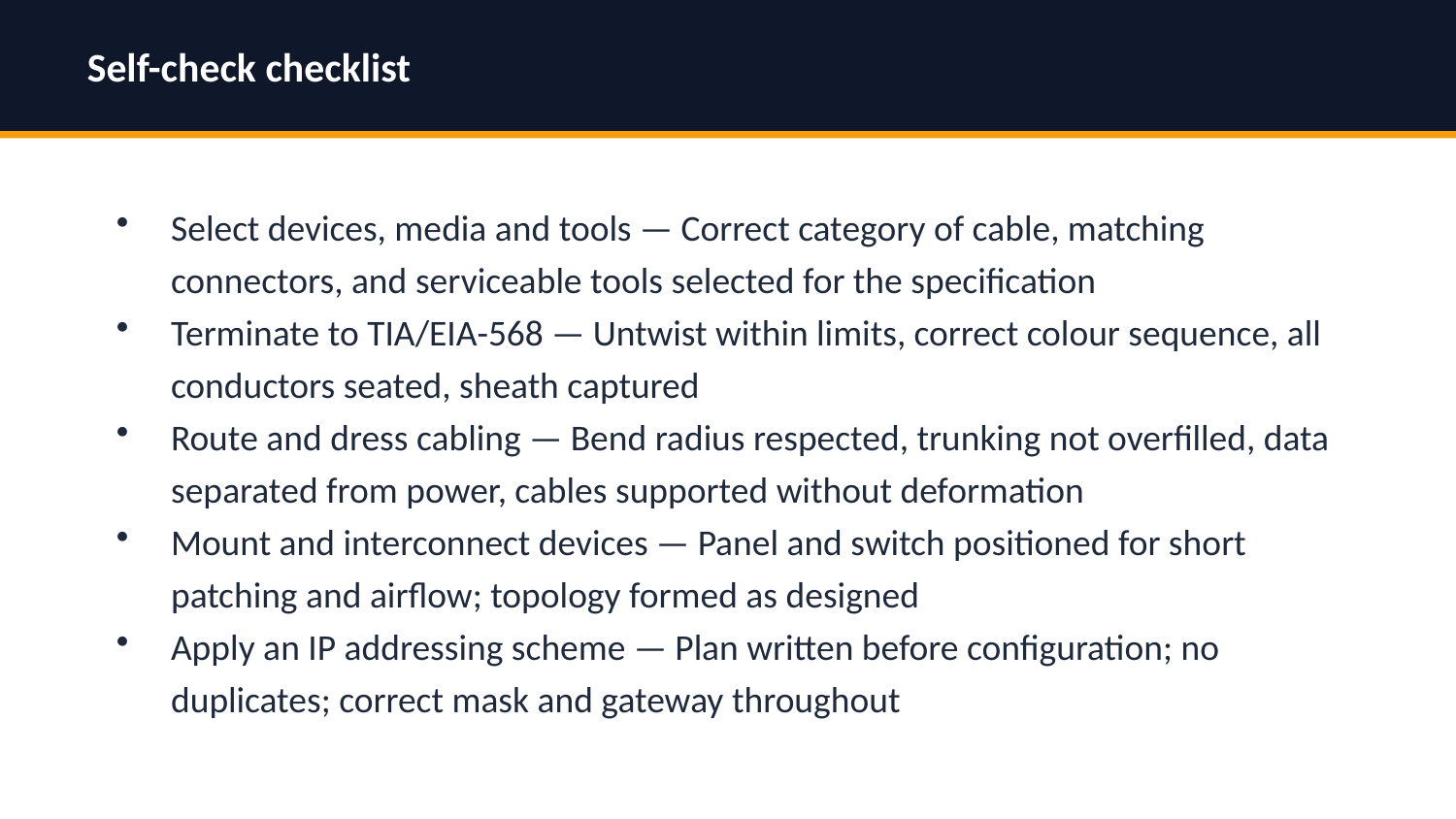

Self-check checklist

Select devices, media and tools — Correct category of cable, matching connectors, and serviceable tools selected for the specification
Terminate to TIA/EIA-568 — Untwist within limits, correct colour sequence, all conductors seated, sheath captured
Route and dress cabling — Bend radius respected, trunking not overfilled, data separated from power, cables supported without deformation
Mount and interconnect devices — Panel and switch positioned for short patching and airflow; topology formed as designed
Apply an IP addressing scheme — Plan written before configuration; no duplicates; correct mask and gateway throughout